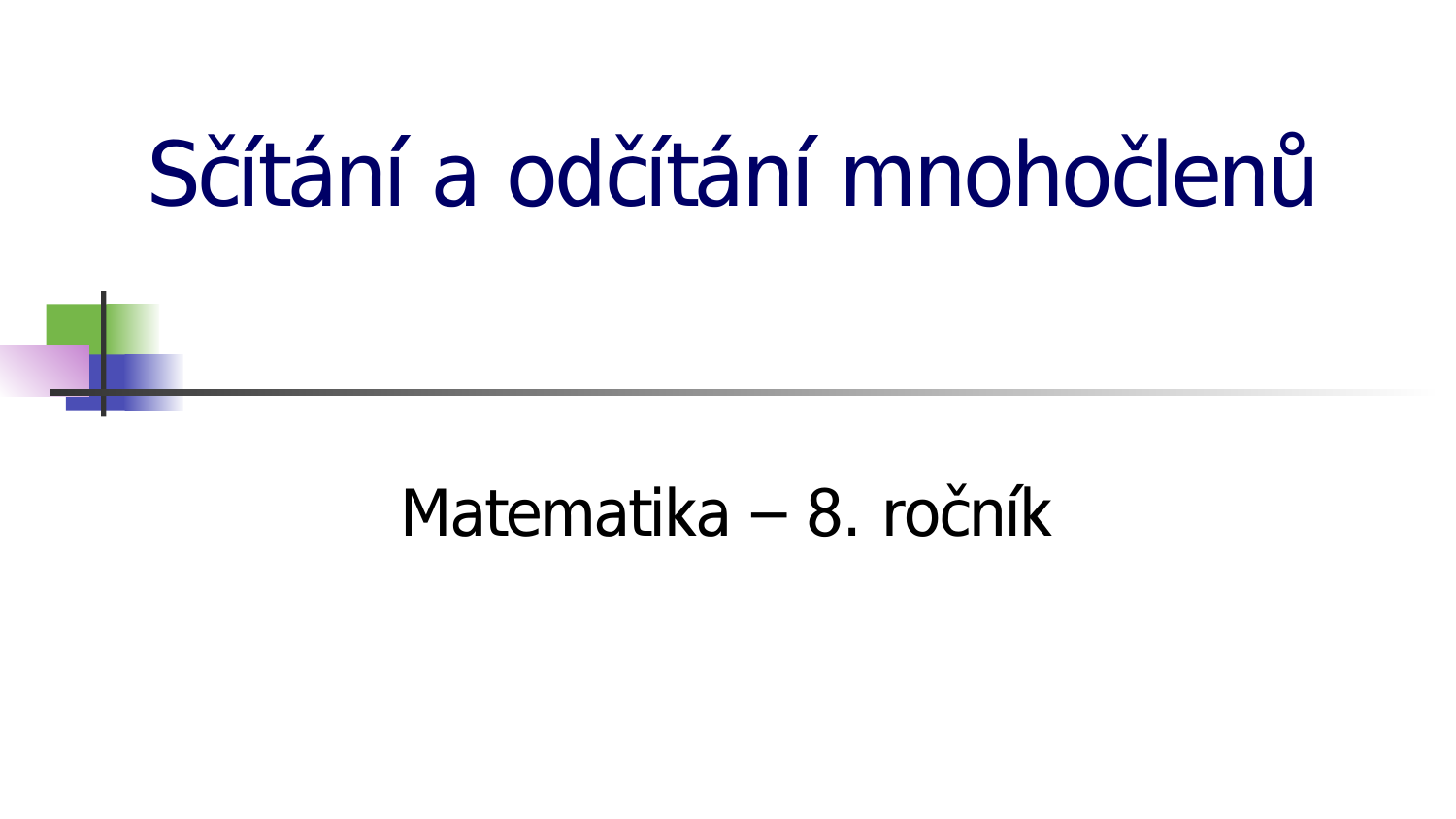

# Sčítání a odčítání mnohočlenů
Matematika – 8. ročník